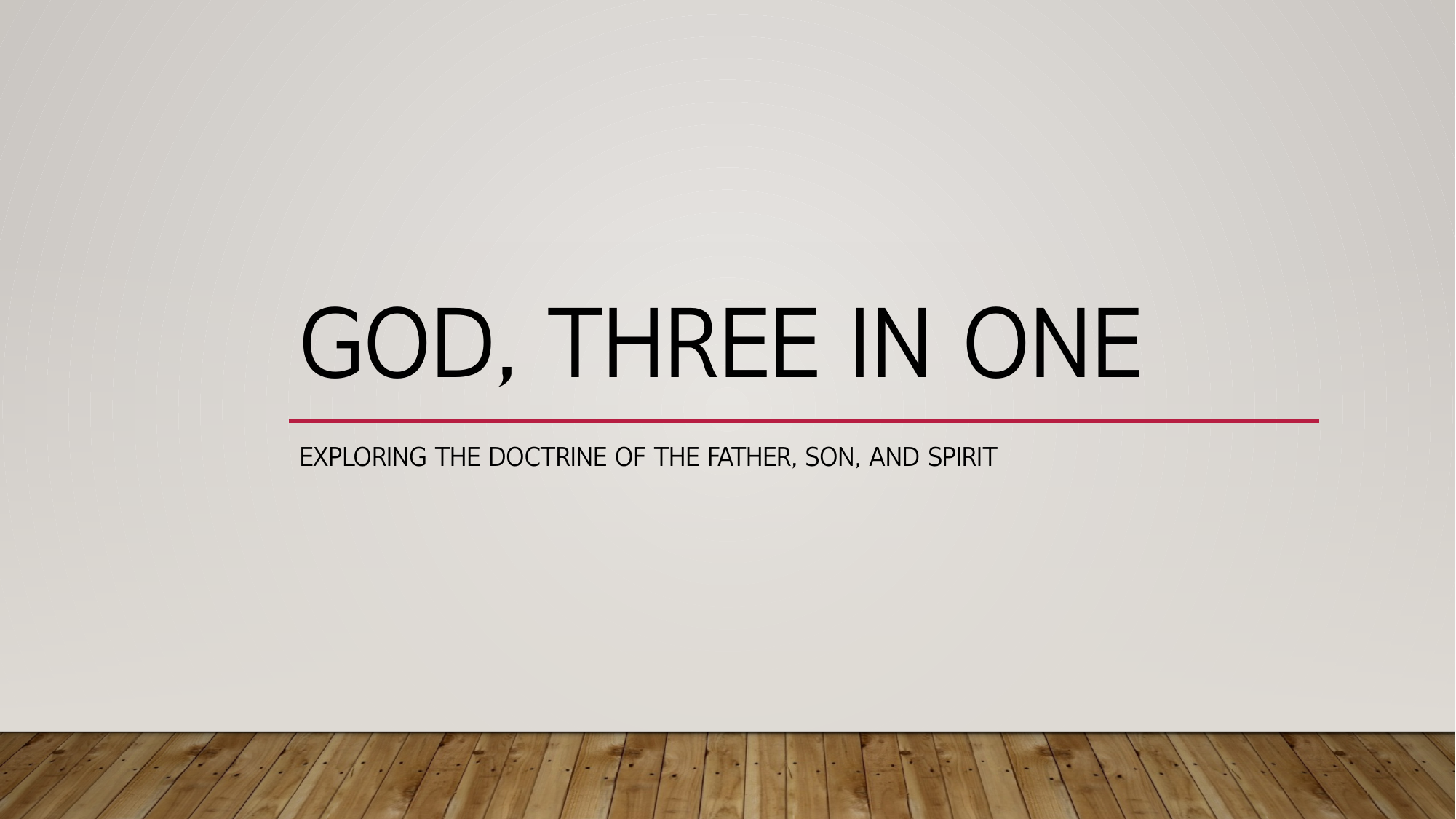

# God, Three in One
Exploring the doctrine of the Father, son, and spirit